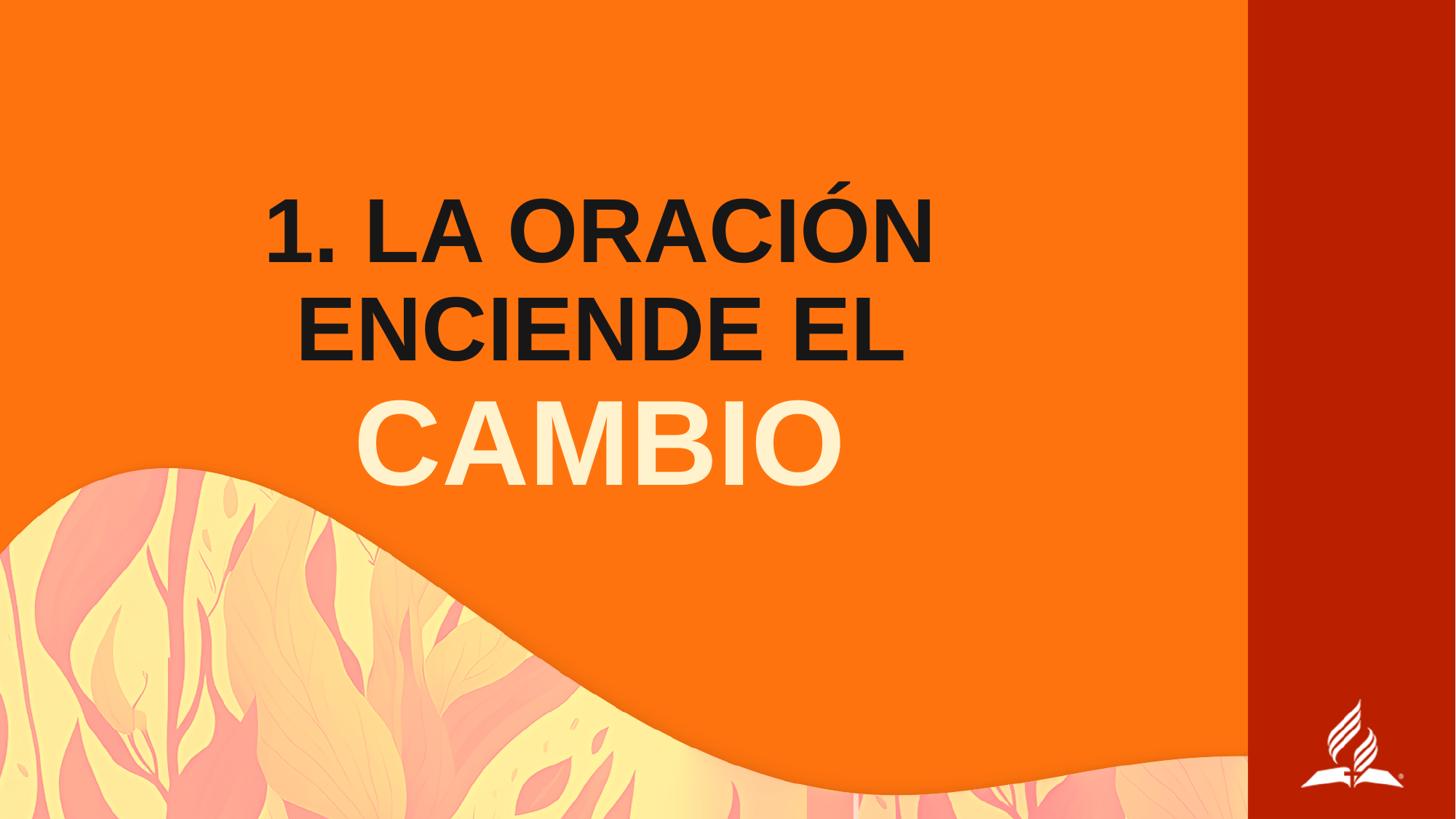

# 1. LA ORACIÓN ENCIENDE EL CAMBIO